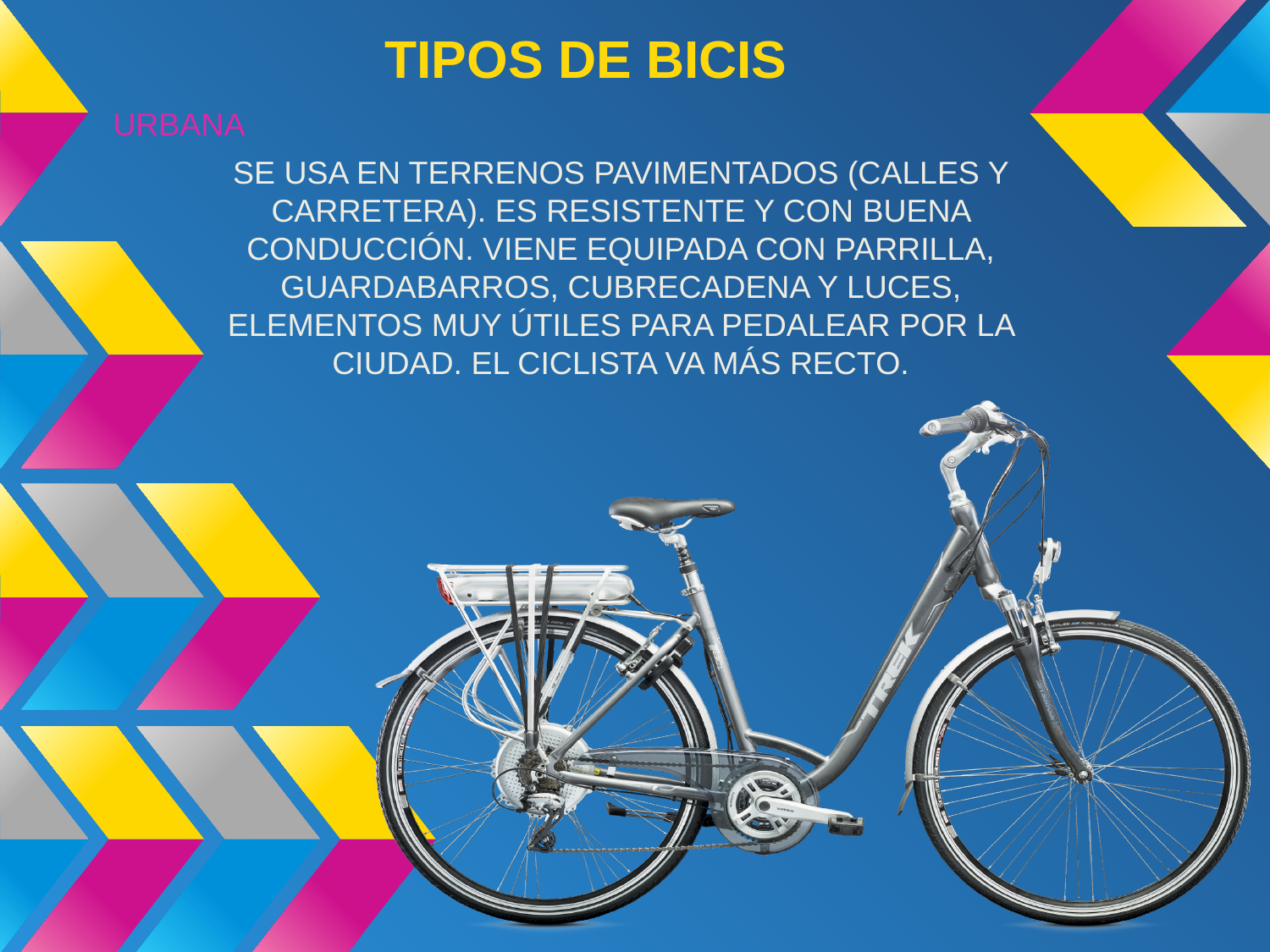

# TIPOS DE BICIS
URBANA
SE USA EN TERRENOS PAVIMENTADOS (CALLES Y CARRETERA). ES RESISTENTE Y CON BUENA CONDUCCIÓN. VIENE EQUIPADA CON PARRILLA, GUARDABARROS, CUBRECADENA Y LUCES, ELEMENTOS MUY ÚTILES PARA PEDALEAR POR LA CIUDAD. EL CICLISTA VA MÁS RECTO.